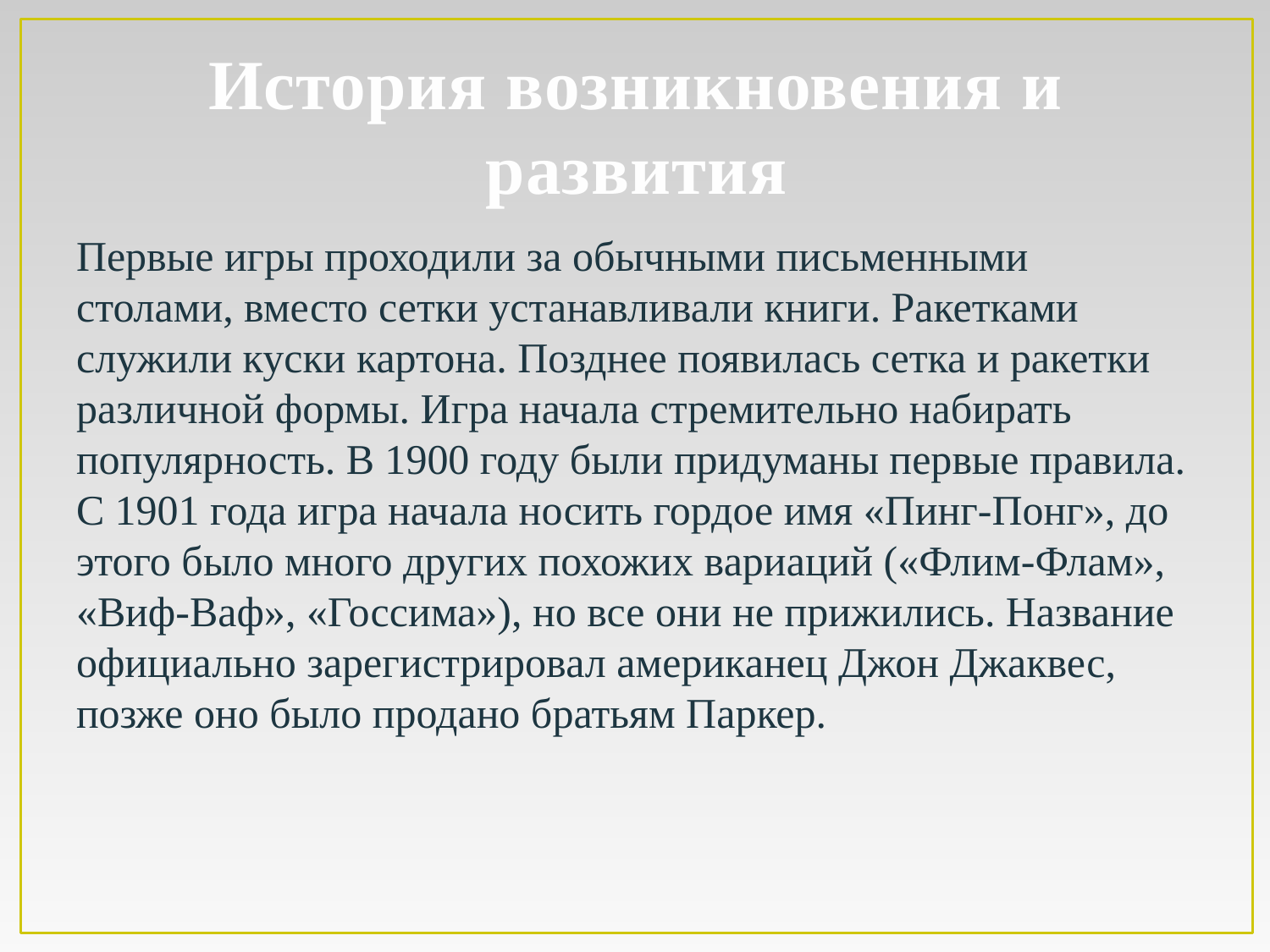

# История возникновения и развития
Первые игры проходили за обычными письменными столами, вместо сетки устанавливали книги. Ракетками служили куски картона. Позднее появилась сетка и ракетки различной формы. Игра начала стремительно набирать популярность. В 1900 году были придуманы первые правила. С 1901 года игра начала носить гордое имя «Пинг-Понг», до этого было много других похожих вариаций («Флим-Флам», «Виф-Ваф», «Госсима»), но все они не прижились. Название официально зарегистрировал американец Джон Джаквес, позже оно было продано братьям Паркер.